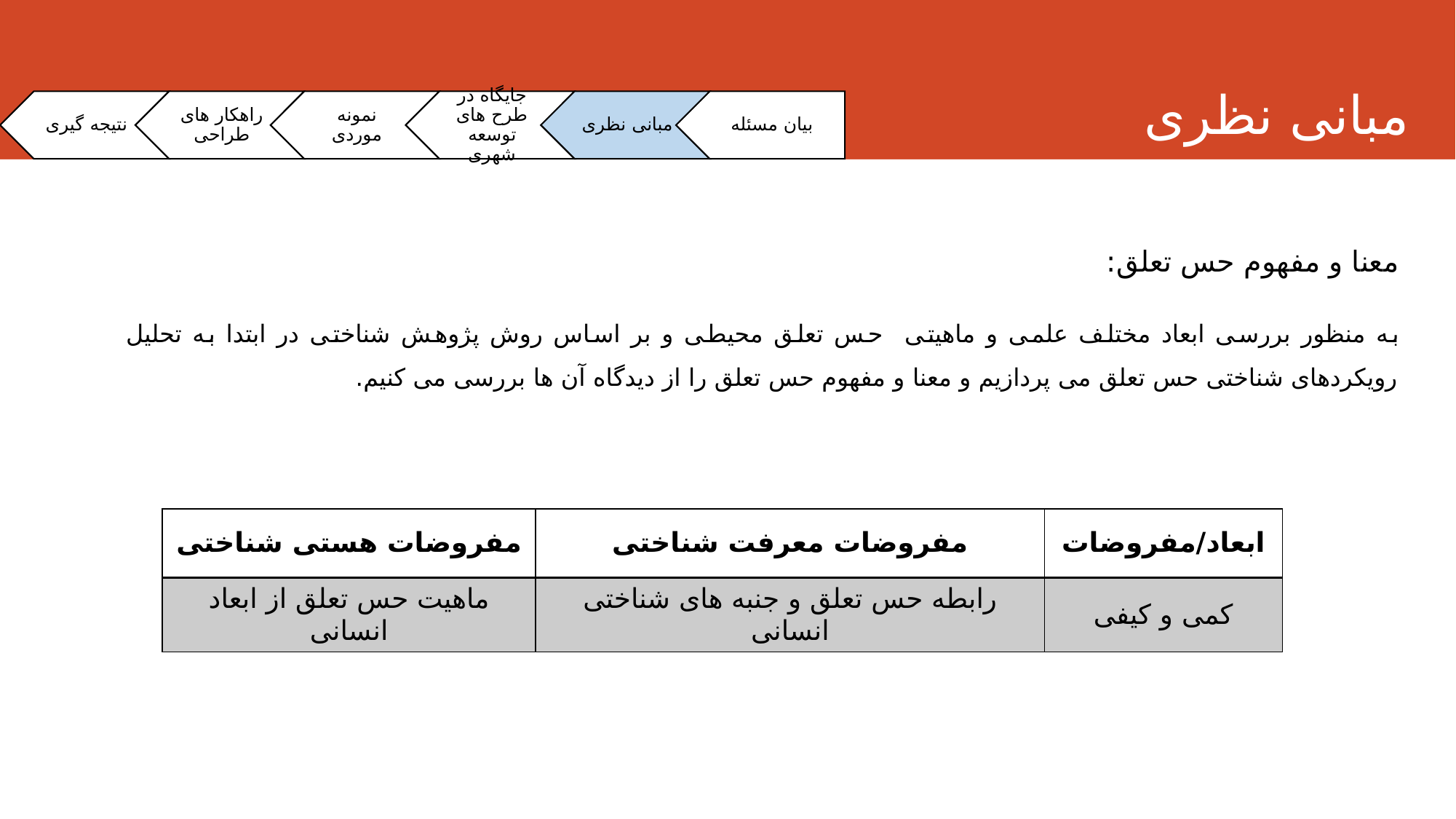

بیان مسئله
مبانی نظری
جایگاه در طرح های توسعه شهری
نمونه موردی
راهکار های طراحی
نتیجه گیری
مبانی نظری
معنا و مفهوم حس تعلق:
به منظور بررسی ابعاد مختلف علمی و ماهیتی  حس تعلق محیطی و بر اساس روش پژوهش شناختی در ابتدا به تحلیل رویکردهای شناختی حس تعلق می پردازیم و معنا و مفهوم حس تعلق را از دیدگاه آن ها بررسی می کنیم.

| مفروضات هستی شناختی | مفروضات معرفت شناختی | ابعاد/مفروضات |
| --- | --- | --- |
| ماهیت حس تعلق از ابعاد انسانی | رابطه حس تعلق و جنبه های شناختی انسانی | کمی و کیفی |